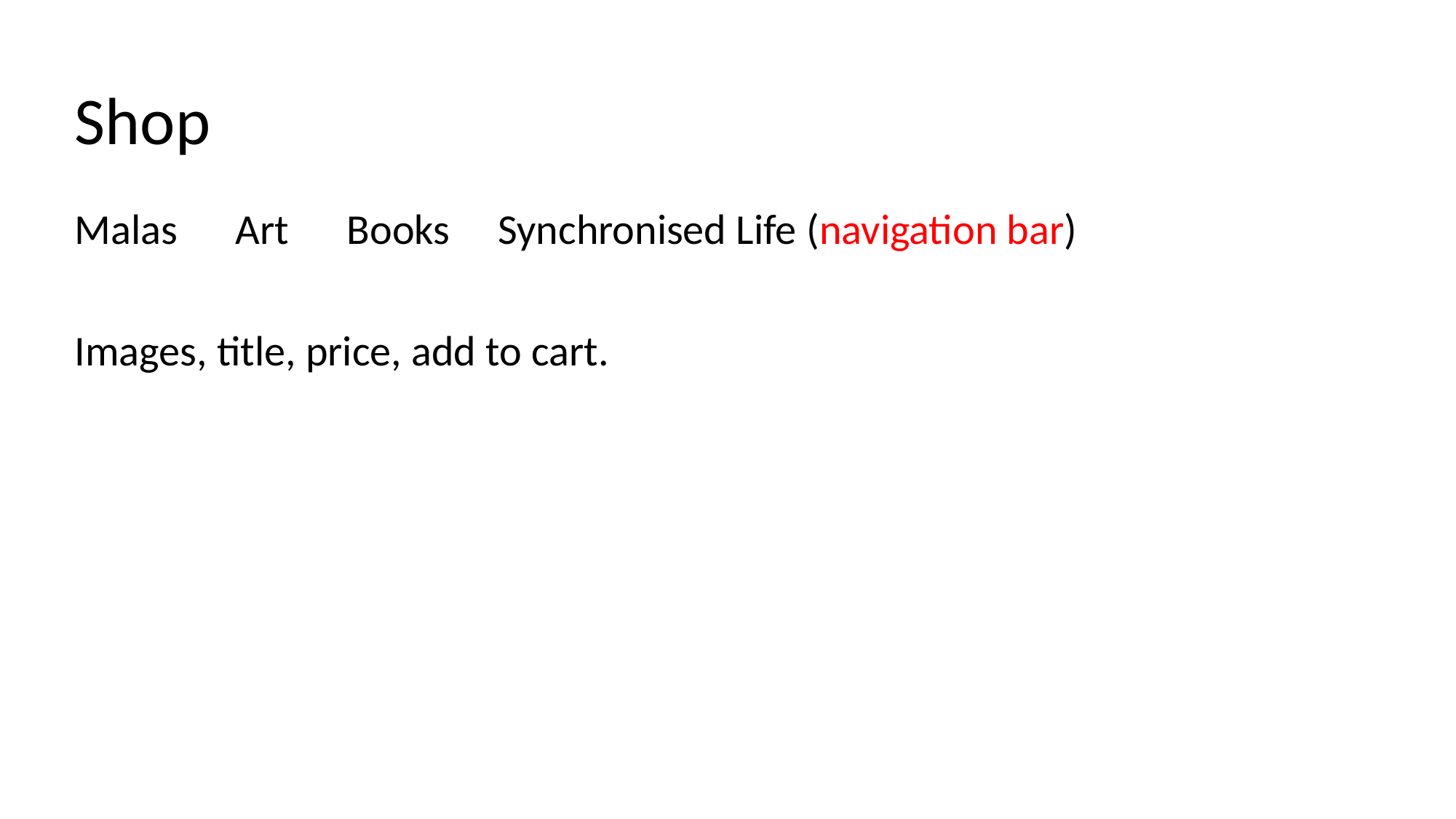

# Shop
Malas      Art      Books     Synchronised Life (navigation bar)

Images, title, price, add to cart.